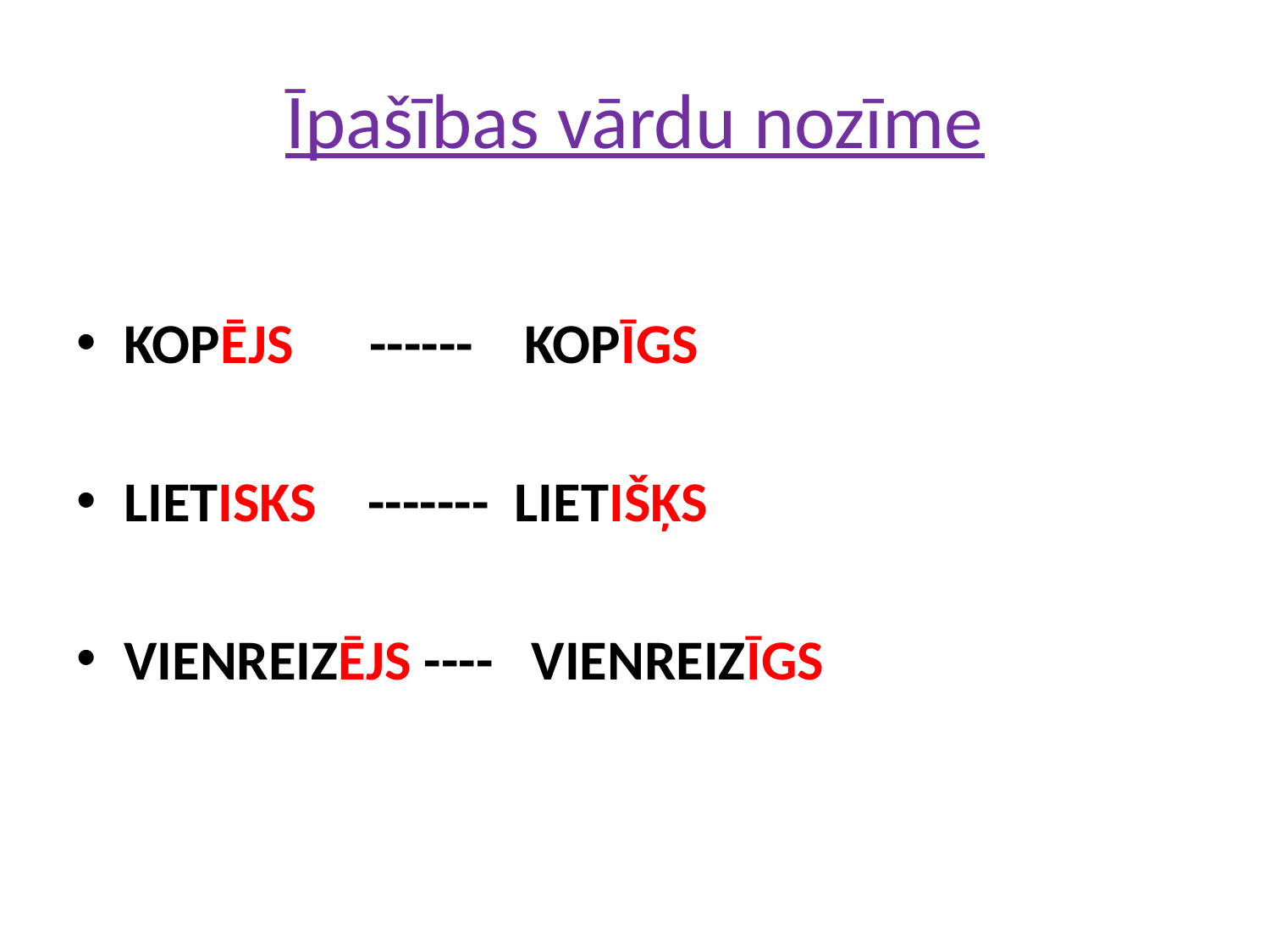

# Īpašības vārdu nozīme

KOPĒJS      ------    KOPĪGS

LIETISKS    -------  LIETIŠĶS

VIENREIZĒJS ----   VIENREIZĪGS